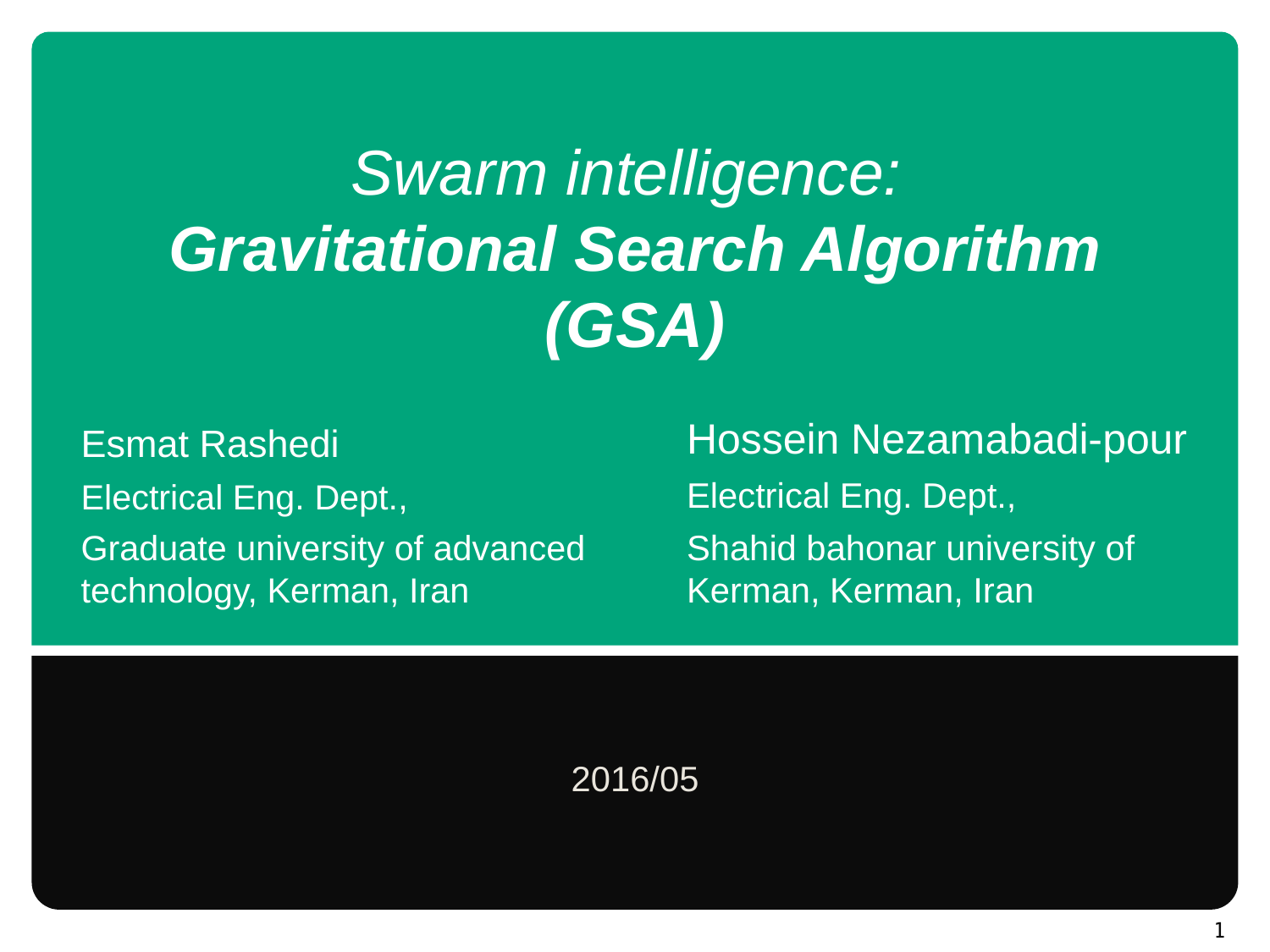

# Swarm intelligence: Gravitational Search Algorithm (GSA)
Hossein Nezamabadi-pour
Electrical Eng. Dept.,
Shahid bahonar university of Kerman, Kerman, Iran
Esmat Rashedi
Electrical Eng. Dept.,
Graduate university of advanced technology, Kerman, Iran
2016/05
1